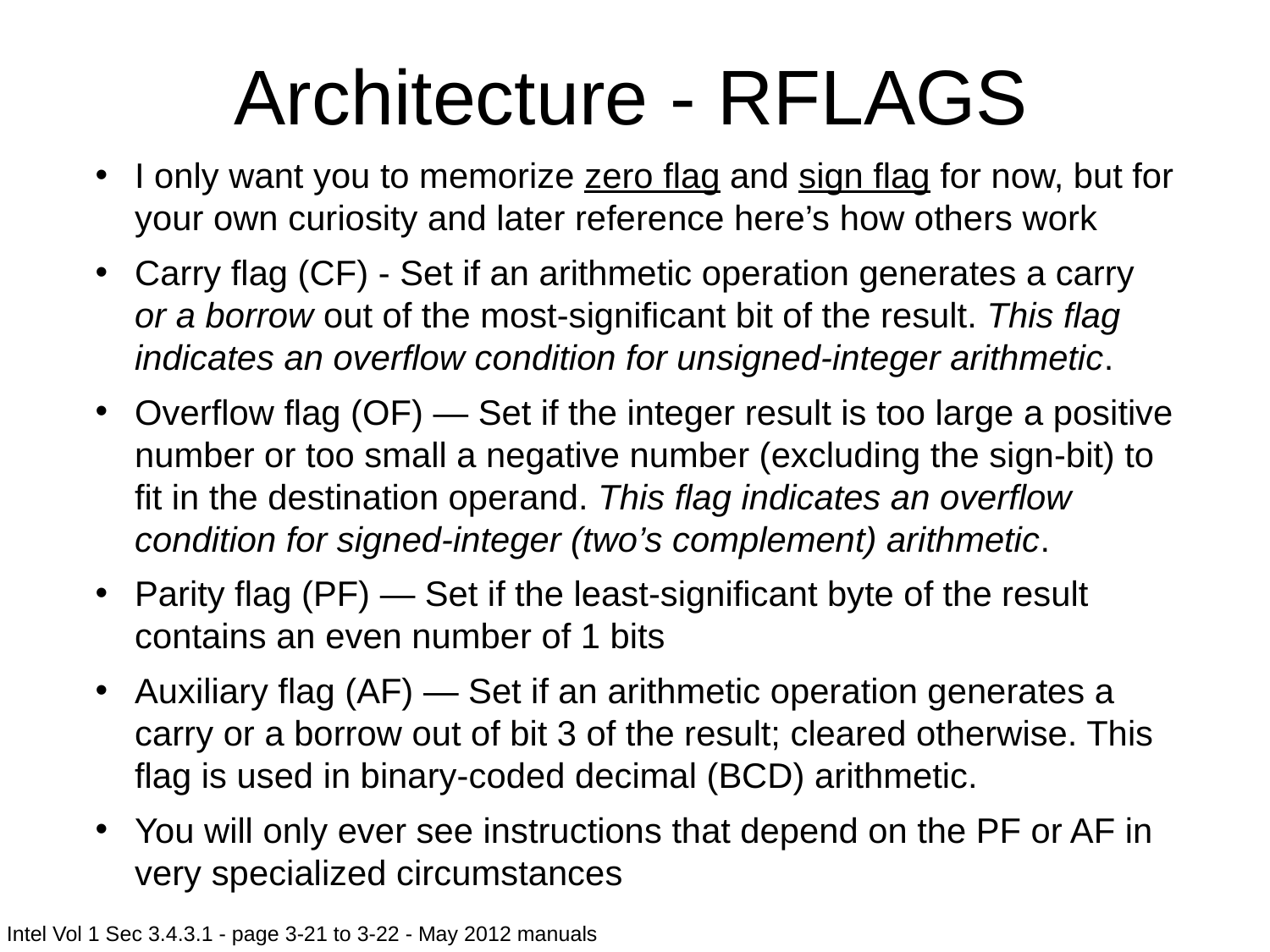

Architecture - RFLAGS
I only want you to memorize zero flag and sign flag for now, but for your own curiosity and later reference here’s how others work
Carry flag (CF) - Set if an arithmetic operation generates a carry or a borrow out of the most-significant bit of the result. This flag indicates an overflow condition for unsigned-integer arithmetic.
Overflow flag (OF) — Set if the integer result is too large a positive number or too small a negative number (excluding the sign-bit) to fit in the destination operand. This flag indicates an overflow condition for signed-integer (two’s complement) arithmetic.
Parity flag (PF) — Set if the least-significant byte of the result contains an even number of 1 bits
Auxiliary flag (AF) — Set if an arithmetic operation generates a carry or a borrow out of bit 3 of the result; cleared otherwise. This flag is used in binary-coded decimal (BCD) arithmetic.
You will only ever see instructions that depend on the PF or AF in very specialized circumstances
Intel Vol 1 Sec 3.4.3.1 - page 3-21 to 3-22 - May 2012 manuals